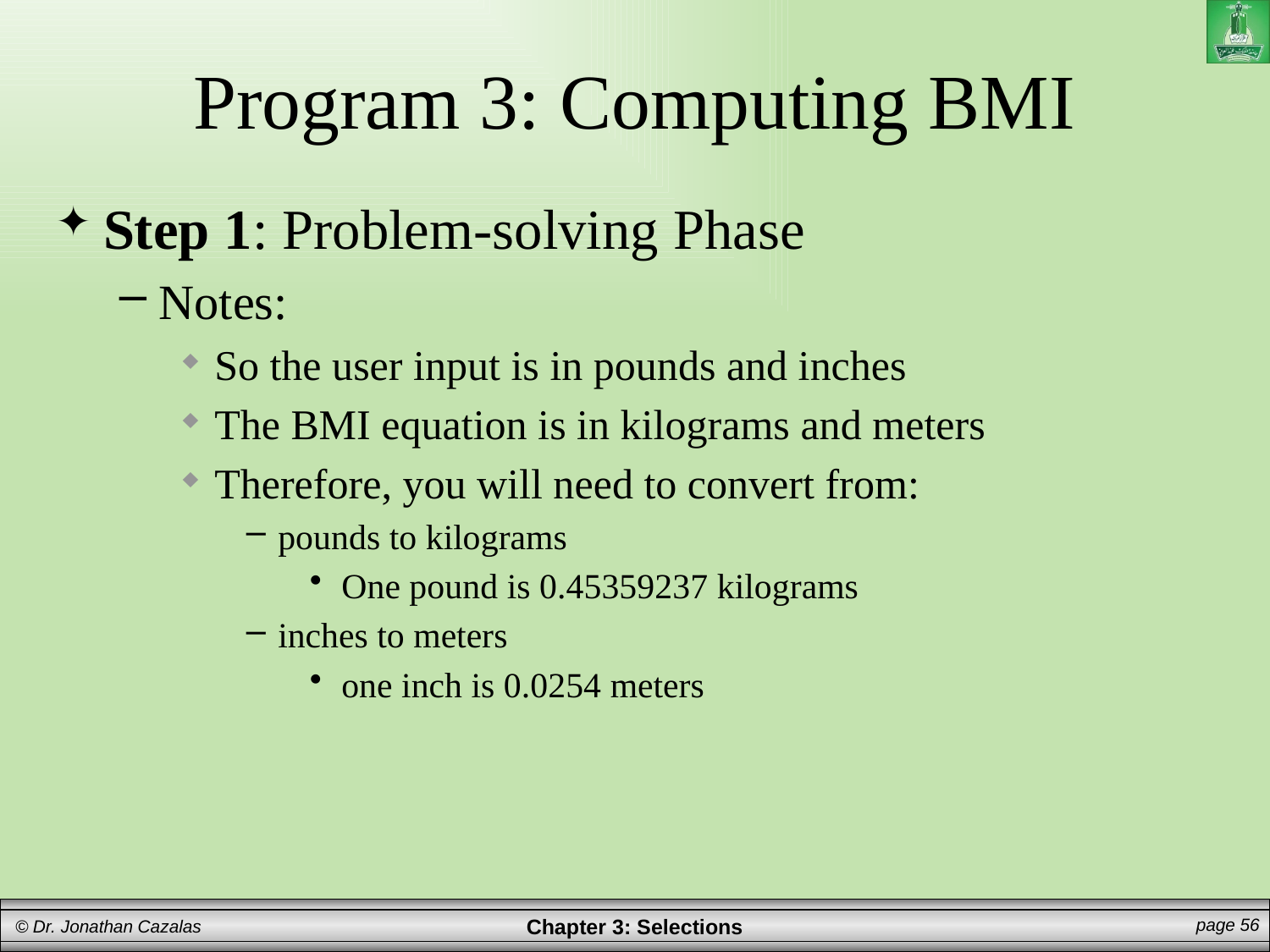

# Program 3: Computing BMI
Step 1: Problem-solving Phase
Notes:
So the user input is in pounds and inches
The BMI equation is in kilograms and meters
Therefore, you will need to convert from:
pounds to kilograms
One pound is 0.45359237 kilograms
inches to meters
one inch is 0.0254 meters